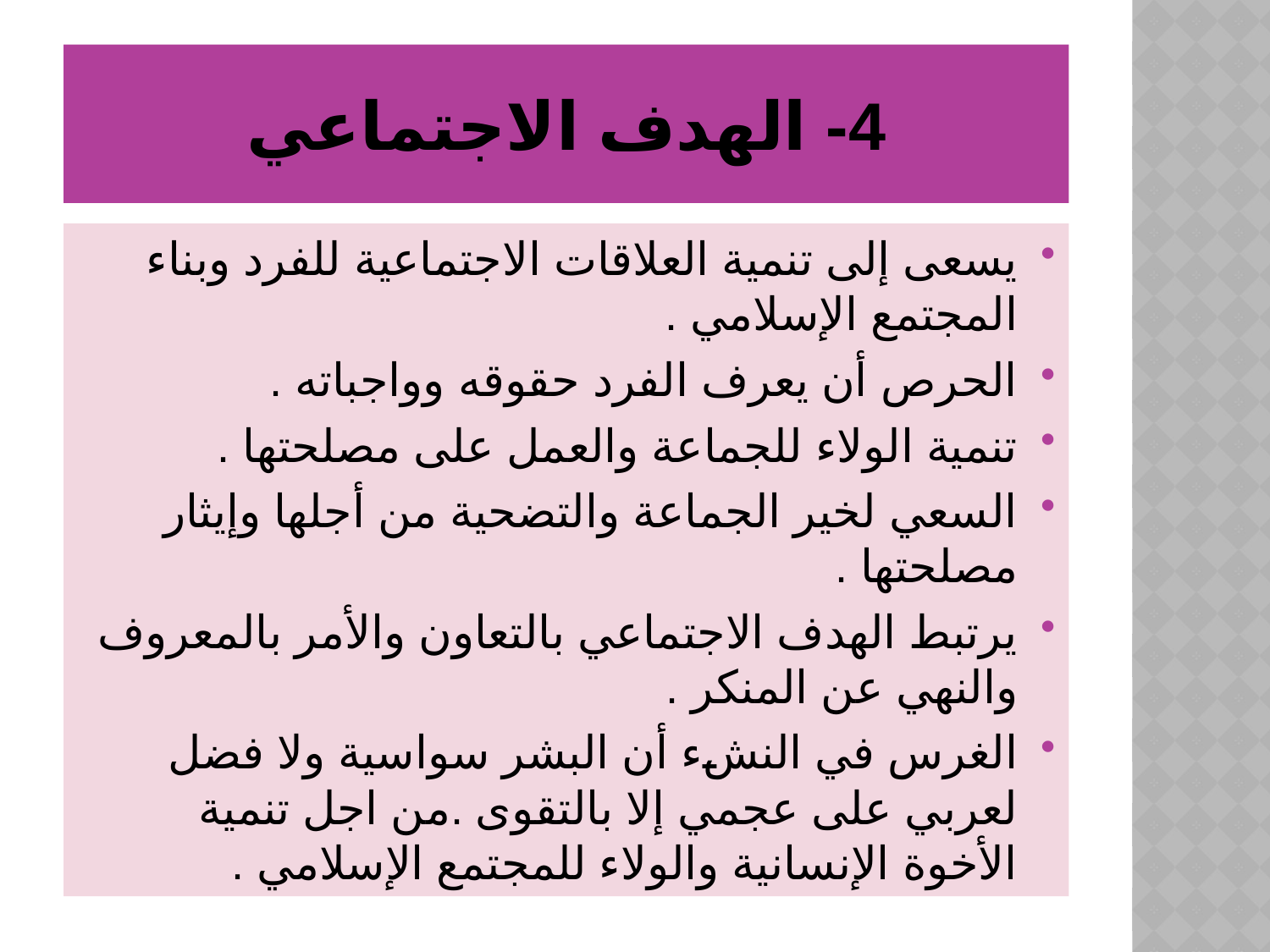

# 4- الهدف الاجتماعي
يسعى إلى تنمية العلاقات الاجتماعية للفرد وبناء المجتمع الإسلامي .
الحرص أن يعرف الفرد حقوقه وواجباته .
تنمية الولاء للجماعة والعمل على مصلحتها .
السعي لخير الجماعة والتضحية من أجلها وإيثار مصلحتها .
يرتبط الهدف الاجتماعي بالتعاون والأمر بالمعروف والنهي عن المنكر .
الغرس في النشء أن البشر سواسية ولا فضل لعربي على عجمي إلا بالتقوى .من اجل تنمية الأخوة الإنسانية والولاء للمجتمع الإسلامي .